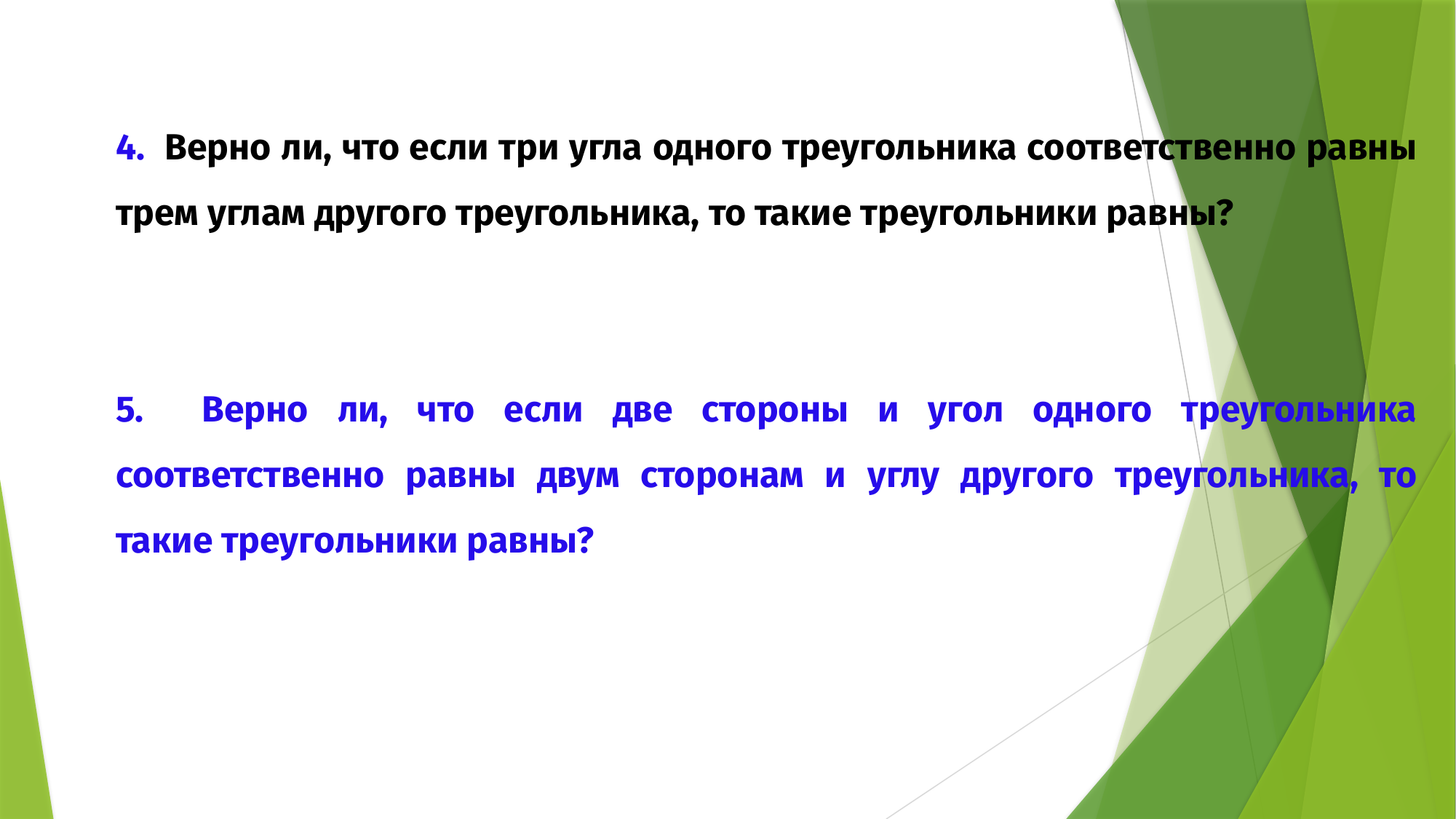

4.  Верно ли, что если три угла одного треугольника соответственно равны трем углам другого треугольника, то такие треугольники равны?

5.  Верно ли, что если две стороны и угол одного треугольника соответственно равны двум сторонам и углу другого треугольника, то такие треугольники равны?